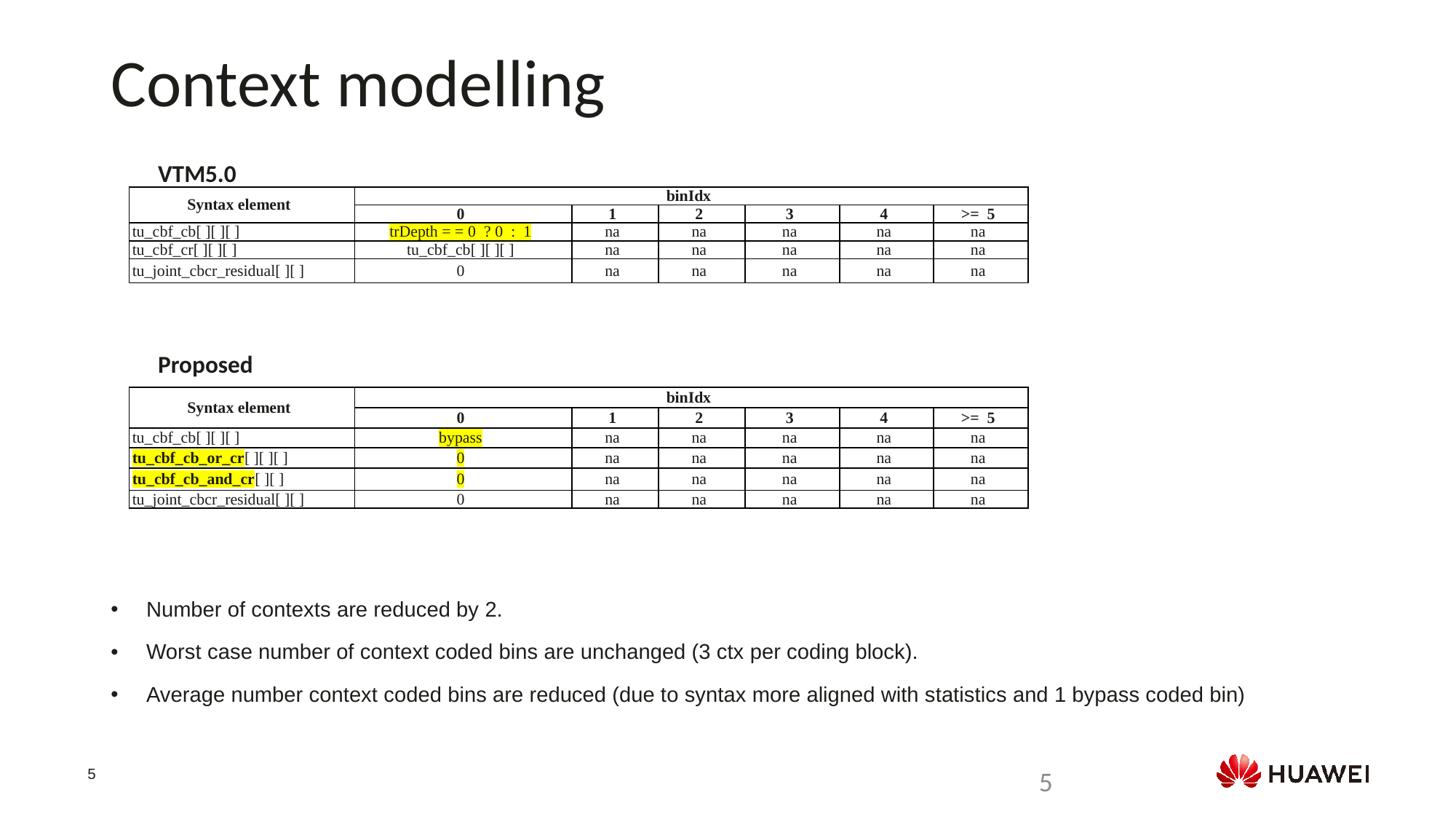

# Context modelling
VTM5.0
| Syntax element | binIdx |  |  |  |  |  |
| --- | --- | --- | --- | --- | --- | --- |
|  | 0 | 1 | 2 | 3 | 4 | >= 5 |
| tu\_cbf\_cb[ ][ ][ ] | trDepth = = 0 ? 0 : 1 | na | na | na | na | na |
| tu\_cbf\_cr[ ][ ][ ] | tu\_cbf\_cb[ ][ ][ ] | na | na | na | na | na |
| tu\_joint\_cbcr\_residual[ ][ ] | 0 | na | na | na | na | na |

Number of contexts are reduced by 2.
Worst case number of context coded bins are unchanged (3 ctx per coding block).
Average number context coded bins are reduced (due to syntax more aligned with statistics and 1 bypass coded bin)

Proposed
| Syntax element | binIdx |  |  |  |  |  |
| --- | --- | --- | --- | --- | --- | --- |
|  | 0 | 1 | 2 | 3 | 4 | >= 5 |
| tu\_cbf\_cb[ ][ ][ ] | bypass | na | na | na | na | na |
| tu\_cbf\_cb\_or\_cr[ ][ ][ ] | 0 | na | na | na | na | na |
| tu\_cbf\_cb\_and\_cr[ ][ ] | 0 | na | na | na | na | na |
| tu\_joint\_cbcr\_residual[ ][ ] | 0 | na | na | na | na | na |
5